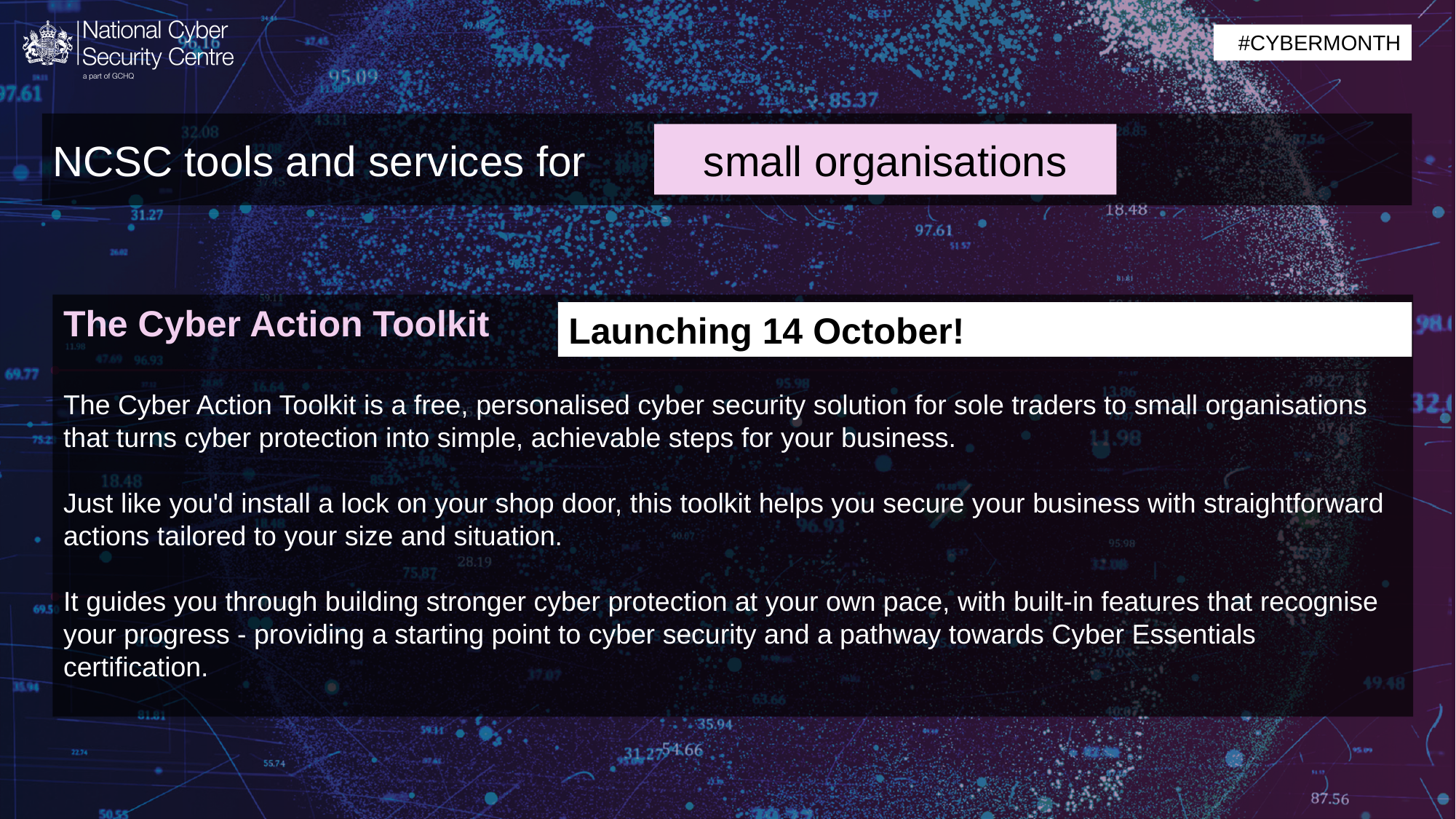

NCSC tools and services for
small organisations
The Cyber Action Toolkit
The Cyber Action Toolkit is a free, personalised cyber security solution for sole traders to small organisations that turns cyber protection into simple, achievable steps for your business.

Just like you'd install a lock on your shop door, this toolkit helps you secure your business with straightforward actions tailored to your size and situation.

It guides you through building stronger cyber protection at your own pace, with built-in features that recognise your progress - providing a starting point to cyber security and a pathway towards Cyber Essentials certification.

Launching 14 October!